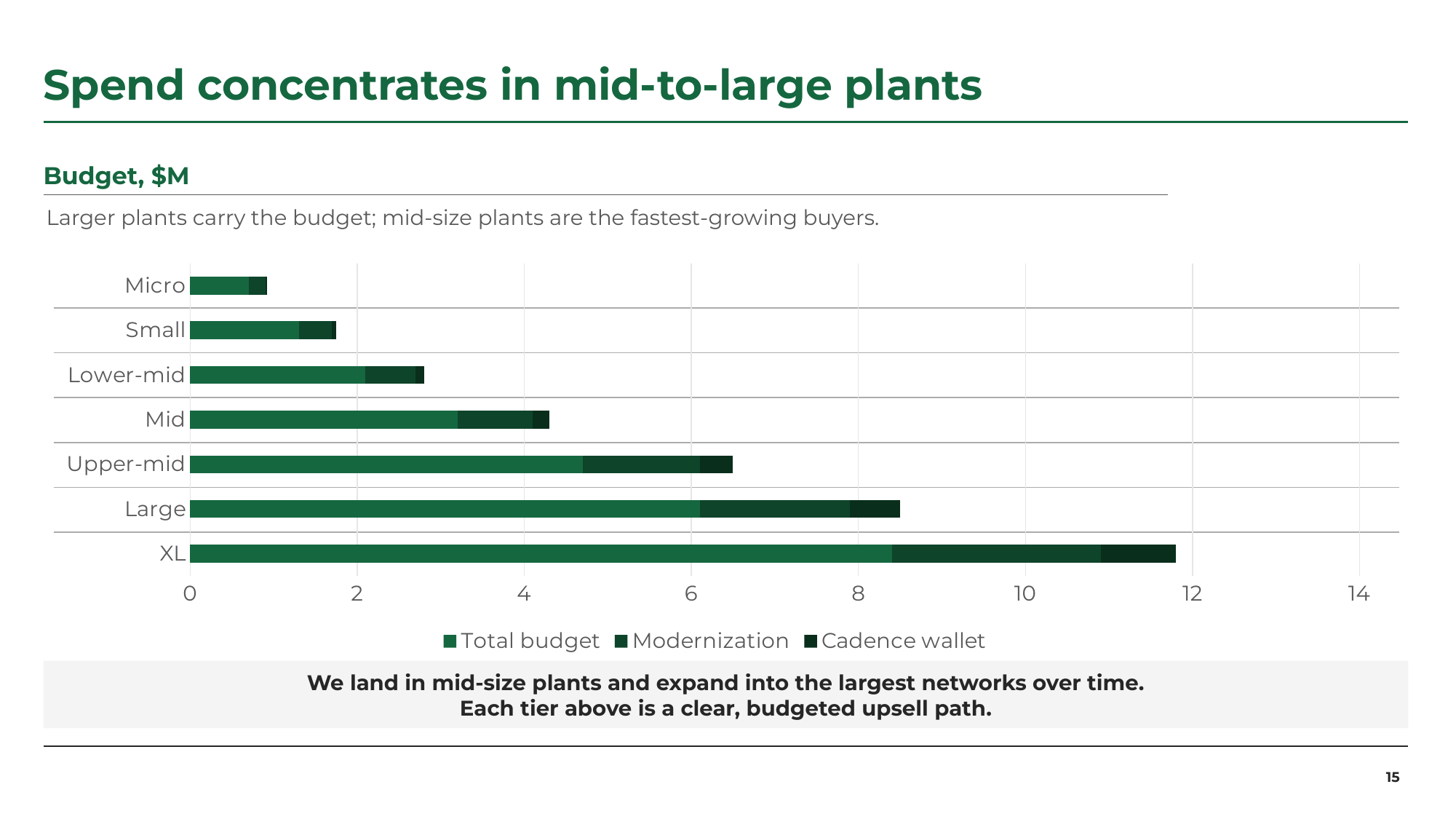

# Spend concentrates in mid-to-large plants
Budget, $M
Larger plants carry the budget; mid-size plants are the fastest-growing buyers.

### Chart

| Category | Total budget | Modernization | Cadence wallet |
|---|---|---|---|
| XL | 8.4 | 2.5 | 0.9 |
| Large | 6.1 | 1.8 | 0.6 |
| Upper-mid | 4.7 | 1.4 | 0.4 |
| Mid | 3.2 | 0.9 | 0.2 |
| Lower-mid | 2.1 | 0.6 | 0.1 |
| Small | 1.3 | 0.4 | 0.05 |
| Micro | 0.7 | 0.2 | 0.02 |
|  |
| --- |
|  |
|  |
|  |
|  |
|  |
|  |
We land in mid-size plants and expand into the largest networks over time.
Each tier above is a clear, budgeted upsell path.
15